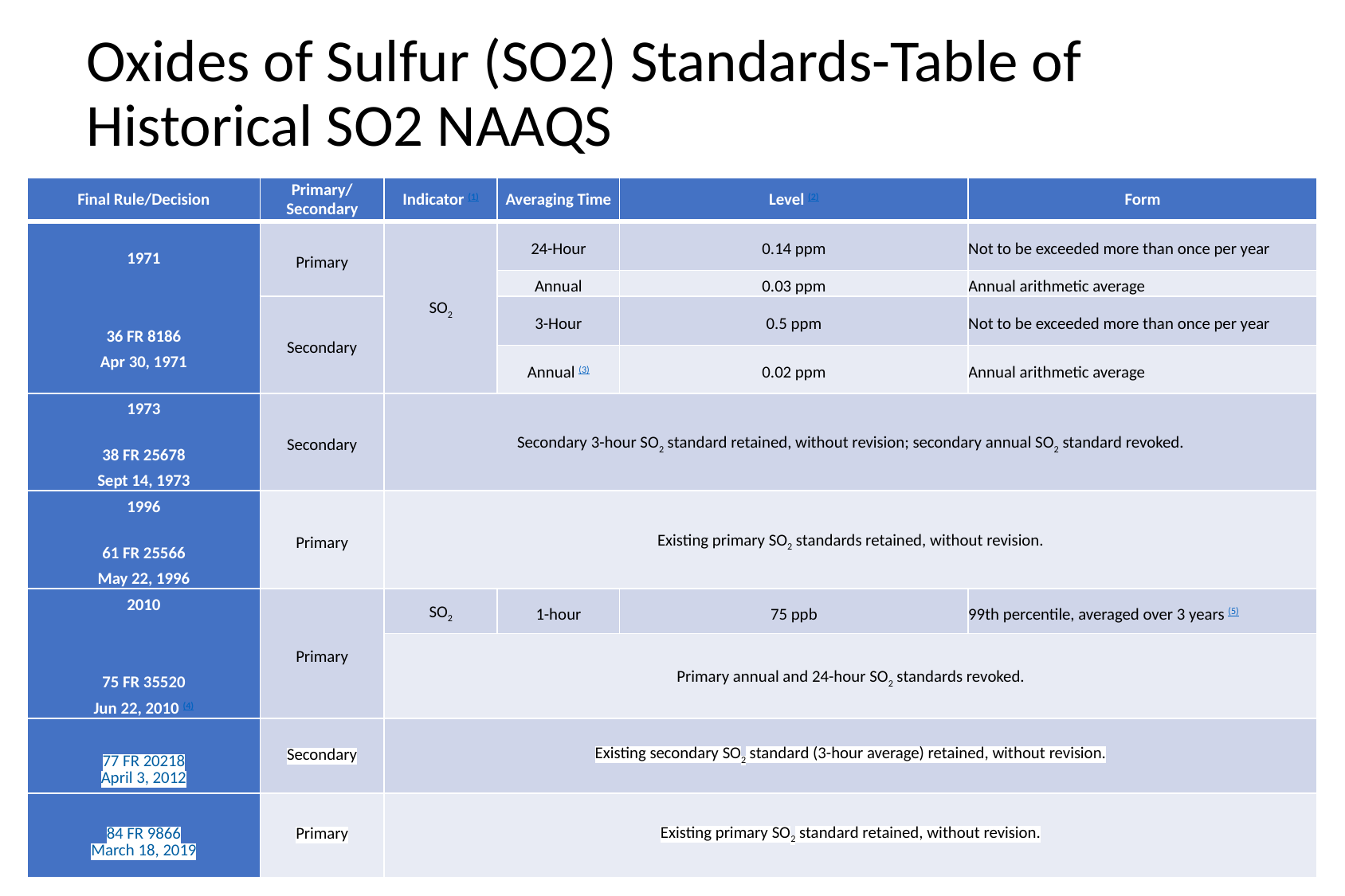

# Oxides of Sulfur (SO2) Standards-Table of Historical SO2 NAAQS
| Final Rule/Decision | Primary/ Secondary | Indicator (1) | Averaging Time | Level (2) | Form |
| --- | --- | --- | --- | --- | --- |
| 1971 36 FR 8186 Apr 30, 1971 | Primary | SO2 | 24-Hour | 0.14 ppm | Not to be exceeded more than once per year |
|  |  |  | Annual | 0.03 ppm | Annual arithmetic average |
|  | Secondary |  | 3-Hour | 0.5 ppm | Not to be exceeded more than once per year |
|  |  |  | Annual (3) | 0.02 ppm | Annual arithmetic average |
| 1973 38 FR 25678 Sept 14, 1973 | Secondary | Secondary 3-hour SO2 standard retained, without revision; secondary annual SO2 standard revoked. |  |  |  |
| 1996 61 FR 25566 May 22, 1996 | Primary | Existing primary SO2 standards retained, without revision. |  |  |  |
| 2010 75 FR 35520 Jun 22, 2010 (4) | Primary | SO2 | 1-hour | 75 ppb | 99th percentile, averaged over 3 years (5) |
|  |  | Primary annual and 24-hour SO2 standards revoked. |  |  |  |
| 77 FR 20218 April 3, 2012 | Secondary | Existing secondary SO2 standard (3-hour average) retained, without revision. |  |  |  |
| 84 FR 9866 March 18, 2019 | Primary | Existing primary SO2 standard retained, without revision. |  |  |  |